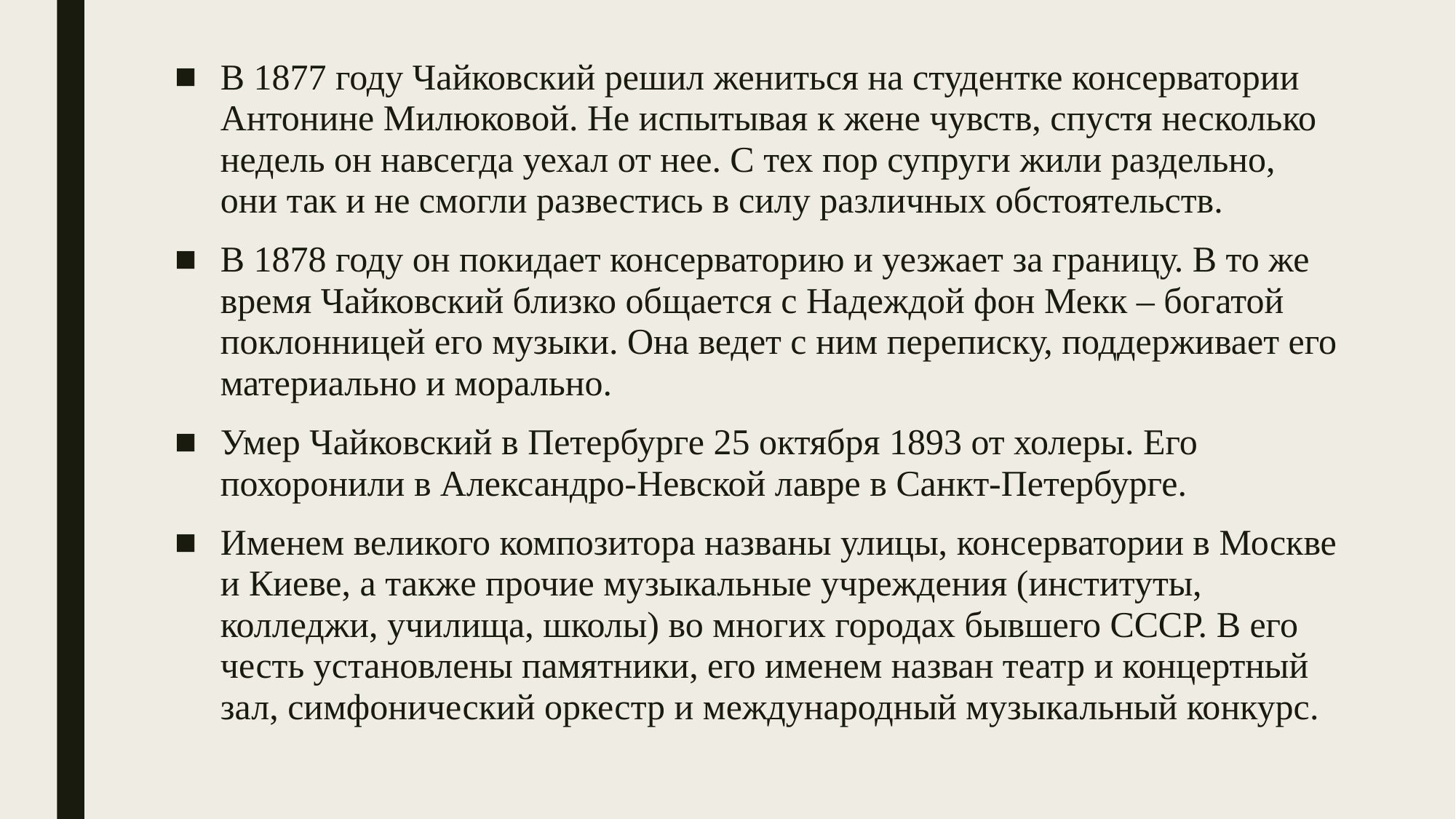

В 1877 году Чайковский решил жениться на студентке консерватории Антонине Милюковой. Не испытывая к жене чувств, спустя несколько недель он навсегда уехал от нее. С тех пор супруги жили раздельно, они так и не смогли развестись в силу различных обстоятельств.
В 1878 году он покидает консерваторию и уезжает за границу. В то же время Чайковский близко общается с Надеждой фон Мекк – богатой поклонницей его музыки. Она ведет с ним переписку, поддерживает его материально и морально.
Умер Чайковский в Петербурге 25 октября 1893 от холеры. Его похоронили в Александро-Невской лавре в Санкт-Петербурге.
Именем великого композитора названы улицы, консерватории в Москве и Киеве, а также прочие музыкальные учреждения (институты, колледжи, училища, школы) во многих городах бывшего СССР. В его честь установлены памятники, его именем назван театр и концертный зал, симфонический оркестр и международный музыкальный конкурс.